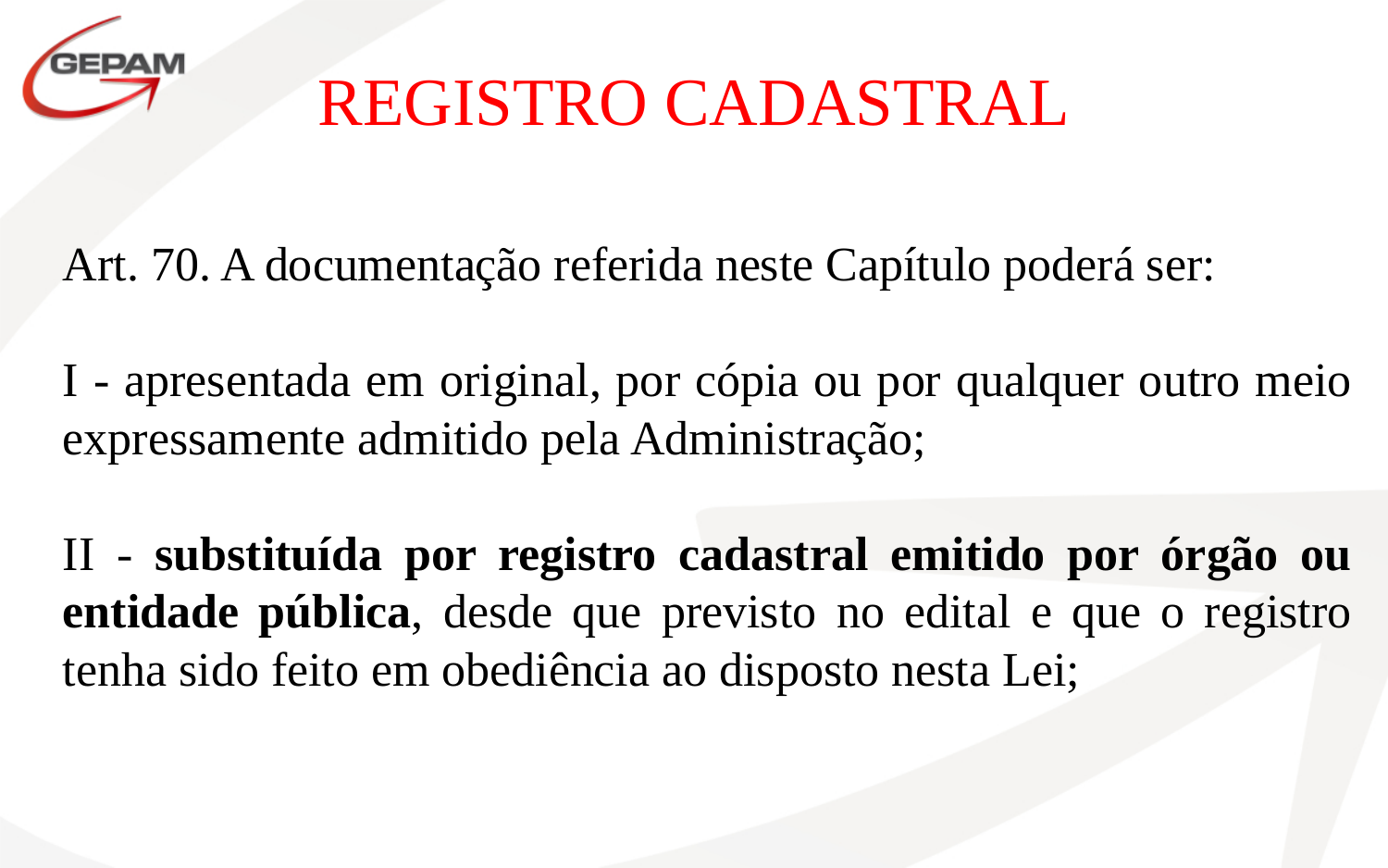

REGISTRO CADASTRAL
Art. 70. A documentação referida neste Capítulo poderá ser:

I - apresentada em original, por cópia ou por qualquer outro meio expressamente admitido pela Administração;

II - substituída por registro cadastral emitido por órgão ou entidade pública, desde que previsto no edital e que o registro tenha sido feito em obediência ao disposto nesta Lei;